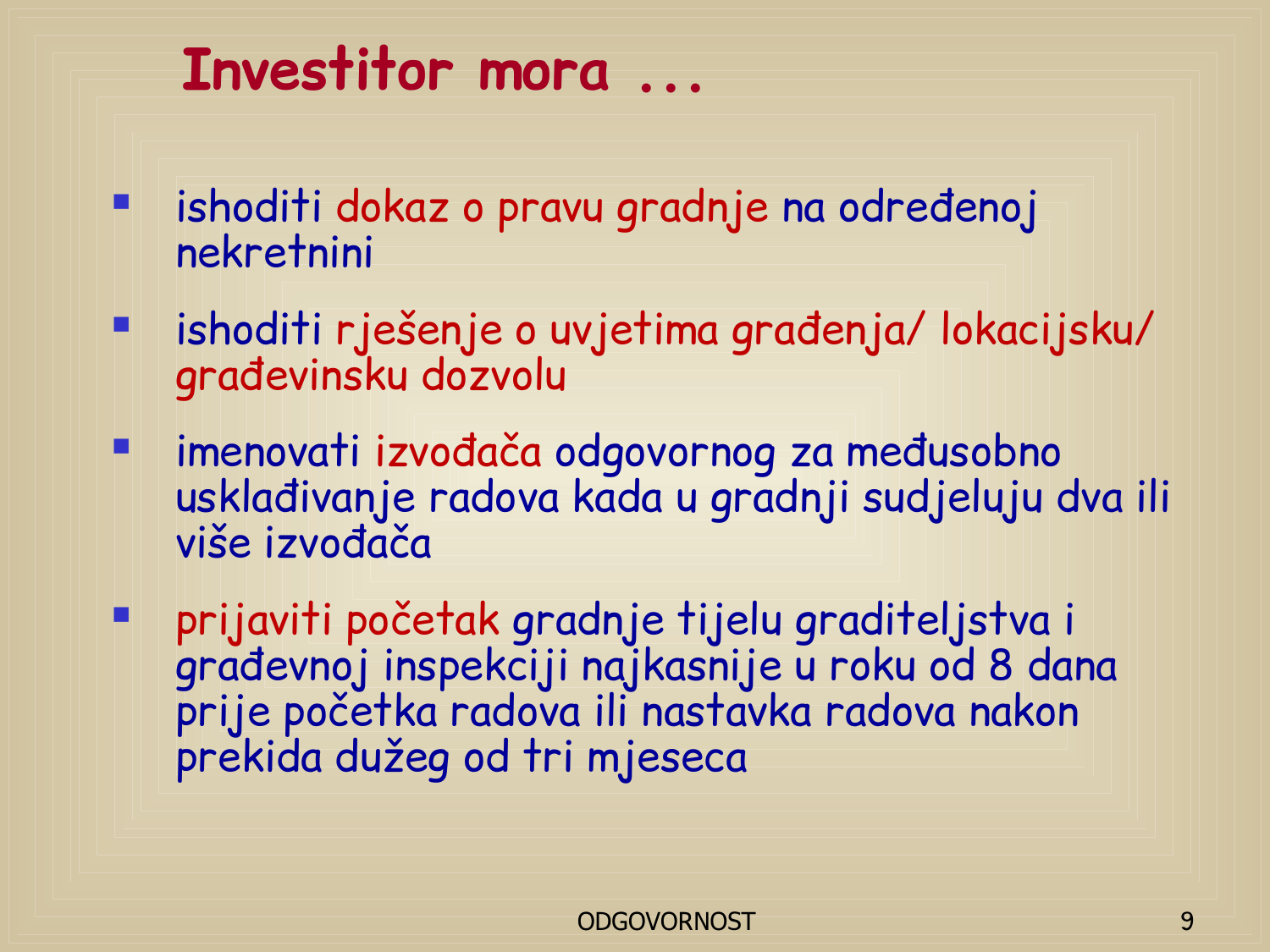

# Investitor mora ...
ishoditi dokaz o pravu gradnje na određenoj nekretnini

ishoditi rješenje o uvjetima građenja/ lokacijsku/ građevinsku dozvolu

imenovati izvođača odgovornog za međusobno usklađivanje radova kada u gradnji sudjeluju dva ili više izvođača

prijaviti početak gradnje tijelu graditeljstva i građevnoj inspekciji najkasnije u roku od 8 dana prije početka radova ili nastavka radova nakon prekida dužeg od tri mjeseca
ODGOVORNOST
9